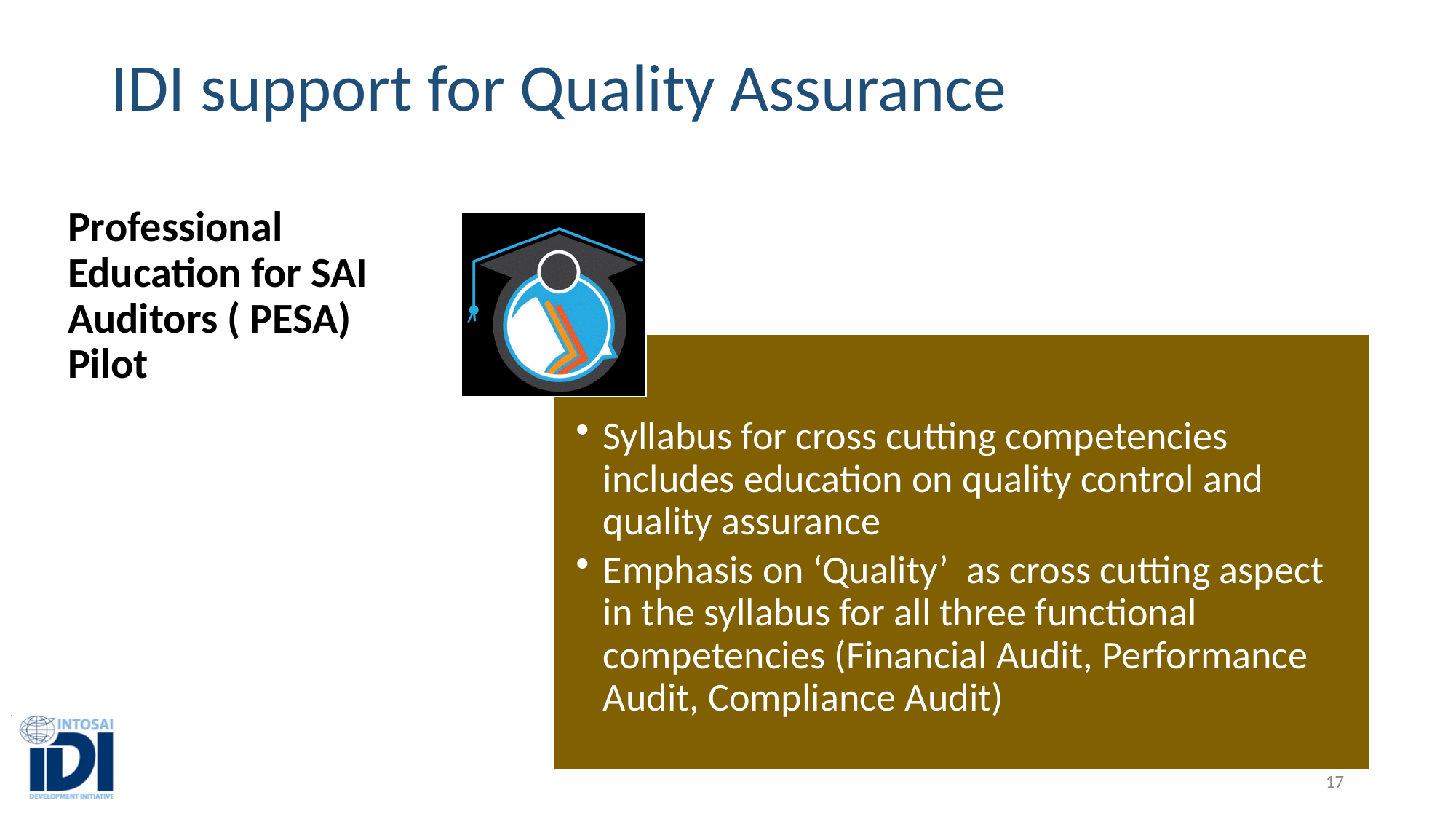

IDI Vision, Mission and Principles
# IDI support for Quality Assurance

Professional Education for SAI Auditors ( PESA) Pilot

Syllabus for cross cutting competencies includes education on quality control and quality assurance
Emphasis on ‘Quality’  as cross cutting aspect in the syllabus for all three functional competencies (Financial Audit, Performance Audit, Compliance Audit)

17